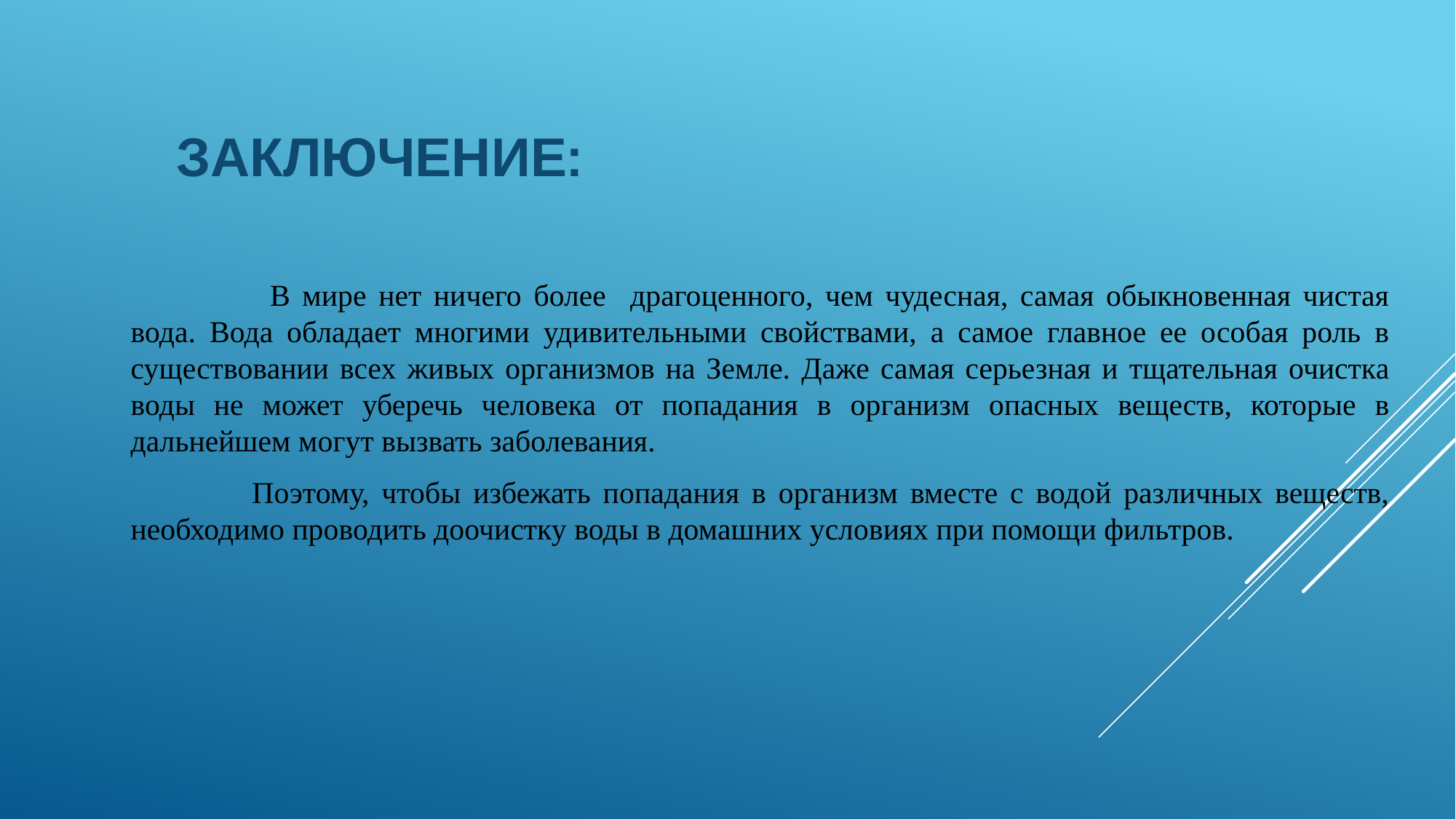

# Заключение:
    		 В мире нет ничего более  драгоценного, чем чудесная, самая обыкновенная чистая вода. Вода обладает многими удивительными свойствами, а самое главное ее особая роль в существовании всех живых организмов на Земле. Даже самая серьезная и тщательная очистка воды не может уберечь человека от попадания в организм опасных веществ, которые в дальнейшем могут вызвать заболевания.
		 Поэтому, чтобы избежать попадания в организм вместе с водой различных веществ, необходимо проводить доочистку воды в домашних условиях при помощи фильтров.